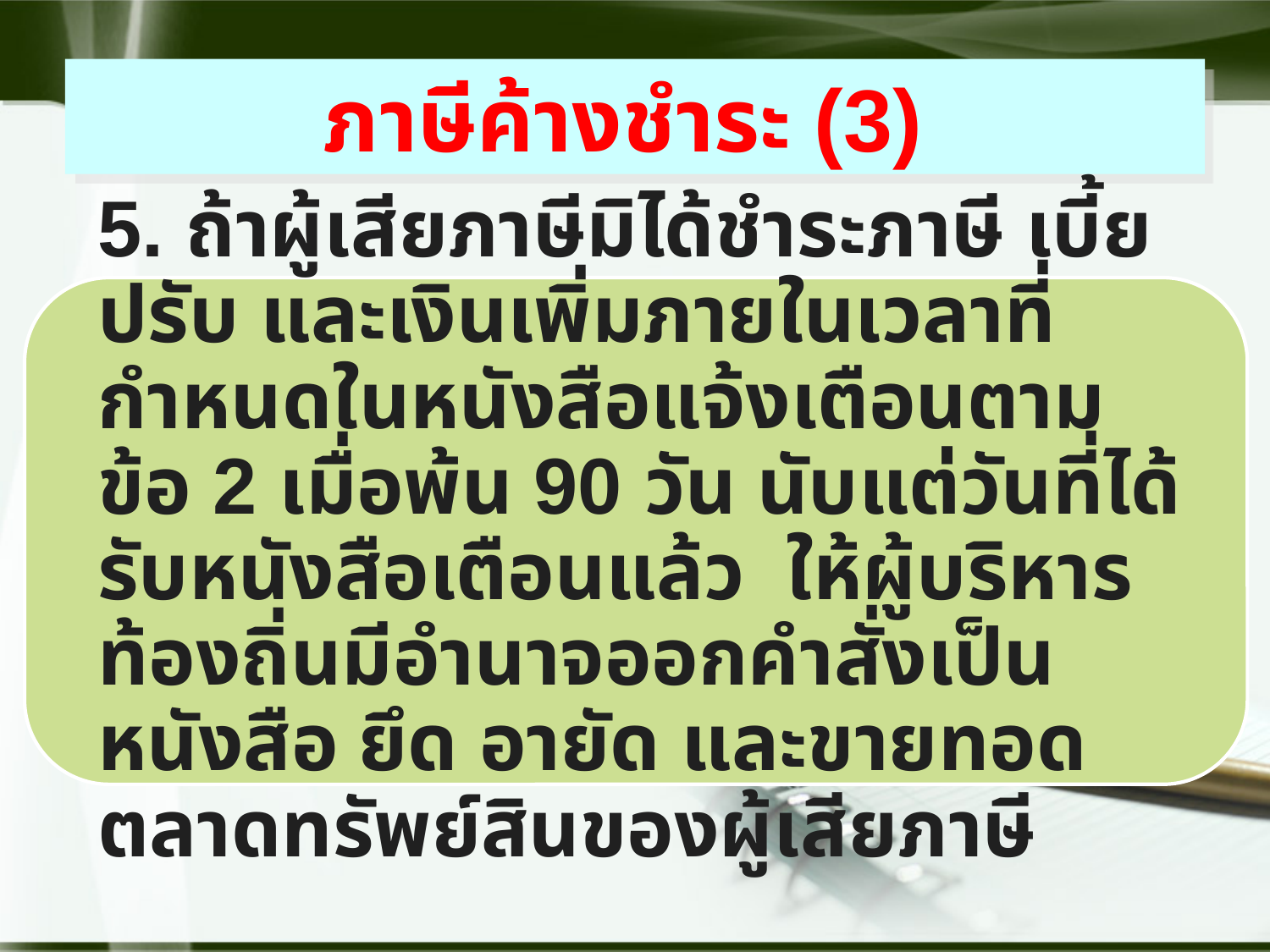

# ภาษีค้างชำระ (3)
5. ถ้าผู้เสียภาษีมิได้ชำระภาษี เบี้ยปรับ และเงินเพิ่มภายในเวลาที่กำหนดในหนังสือแจ้งเตือนตามข้อ 2 เมื่อพ้น 90 วัน นับแต่วันที่ได้รับหนังสือเตือนแล้ว  ให้ผู้บริหารท้องถิ่นมีอำนาจออกคำสั่งเป็นหนังสือ ยึด อายัด และขายทอดตลาดทรัพย์สินของผู้เสียภาษี